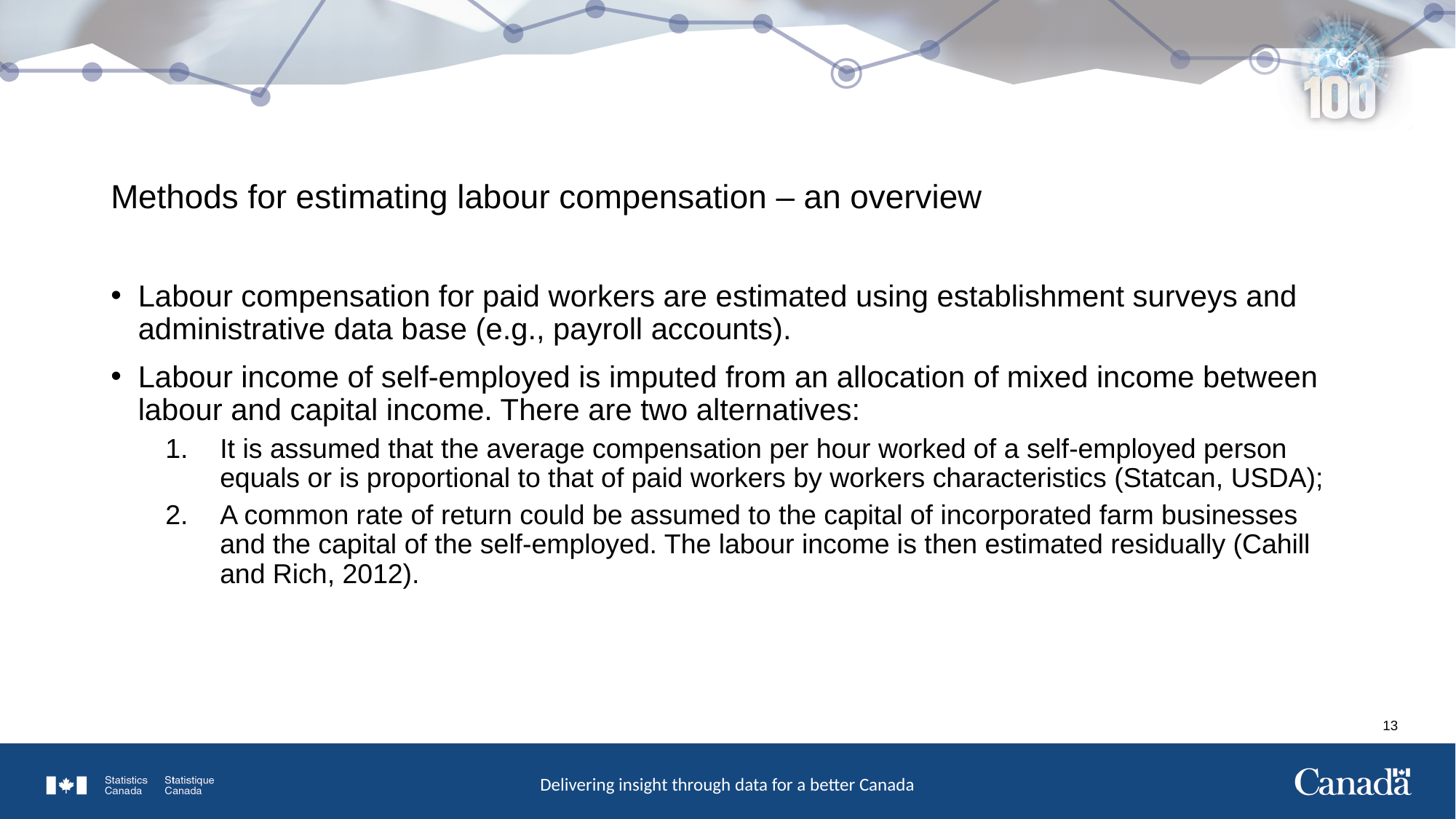

# Methods for estimating labour compensation – an overview
Labour compensation for paid workers are estimated using establishment surveys and administrative data base (e.g., payroll accounts).
Labour income of self-employed is imputed from an allocation of mixed income between labour and capital income. There are two alternatives:
It is assumed that the average compensation per hour worked of a self-employed person equals or is proportional to that of paid workers by workers characteristics (Statcan, USDA);
A common rate of return could be assumed to the capital of incorporated farm businesses and the capital of the self-employed. The labour income is then estimated residually (Cahill and Rich, 2012).

13